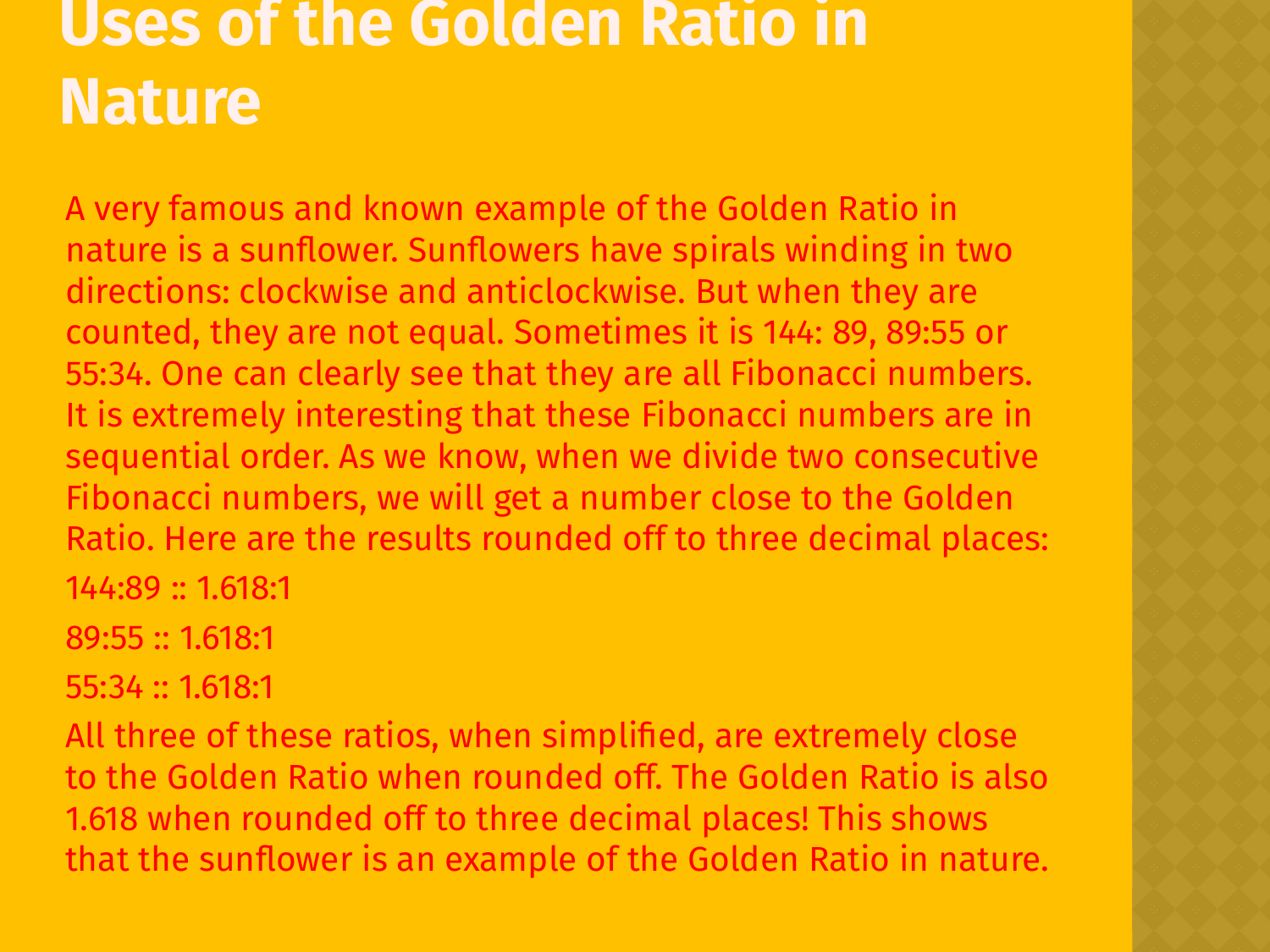

# Uses of the Golden Ratio in Nature
A very famous and known example of the Golden Ratio in nature is a sunflower. Sunflowers have spirals winding in two directions: clockwise and anticlockwise. But when they are counted, they are not equal. Sometimes it is 144: 89, 89:55 or 55:34. One can clearly see that they are all Fibonacci numbers. It is extremely interesting that these Fibonacci numbers are in sequential order. As we know, when we divide two consecutive Fibonacci numbers, we will get a number close to the Golden Ratio. Here are the results rounded off to three decimal places:
144:89 :: 1.618:1
89:55 :: 1.618:1
55:34 :: 1.618:1
All three of these ratios, when simplified, are extremely close to the Golden Ratio when rounded off. The Golden Ratio is also 1.618 when rounded off to three decimal places! This shows that the sunflower is an example of the Golden Ratio in nature.